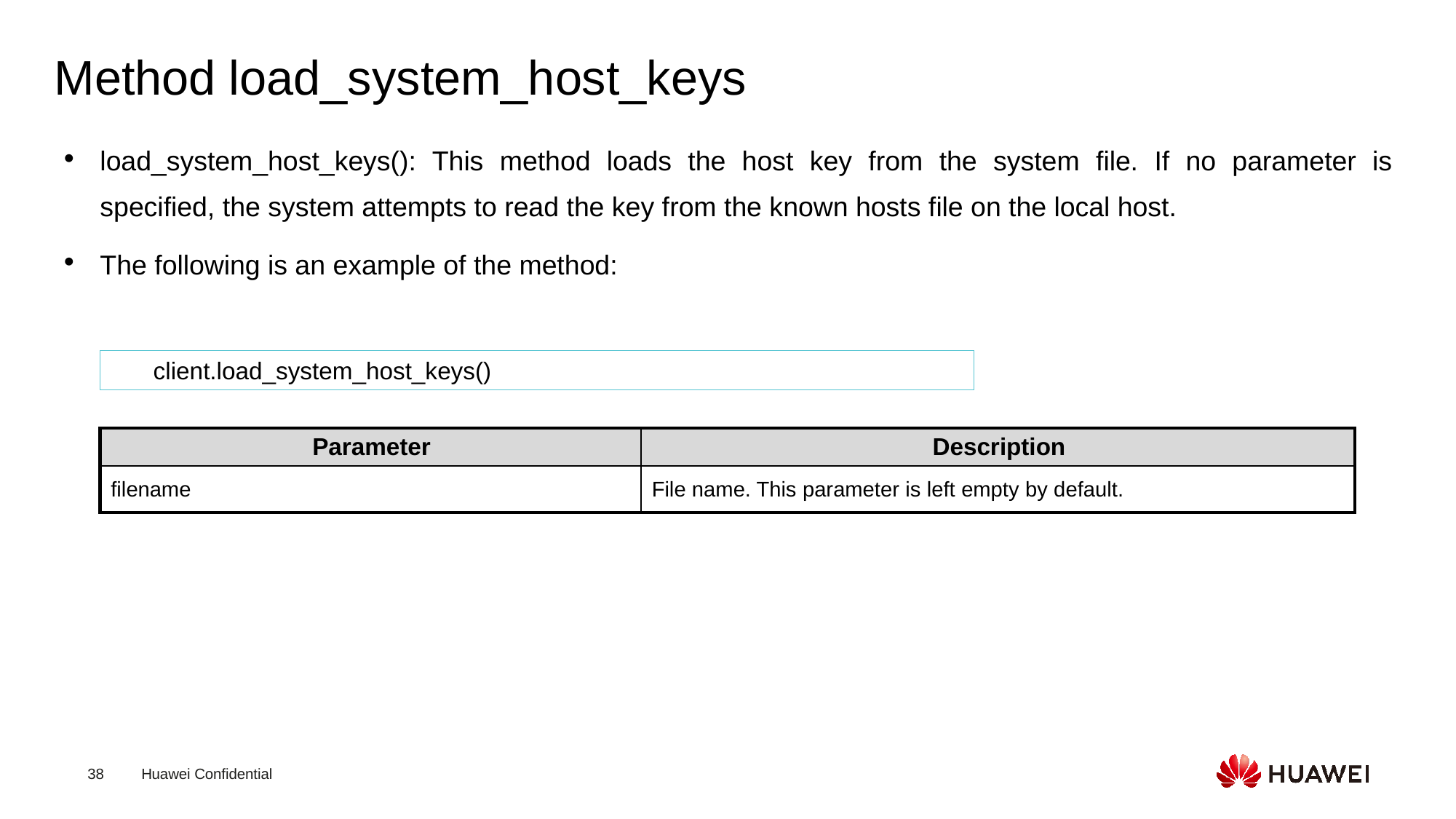

# Method load_system_host_keys
load_system_host_keys(): This method loads the host key from the system file. If no parameter is specified, the system attempts to read the key from the known hosts file on the local host.
The following is an example of the method:

client.load_system_host_keys()
| Parameter | Description |
| --- | --- |
| filename | File name. This parameter is left empty by default. |